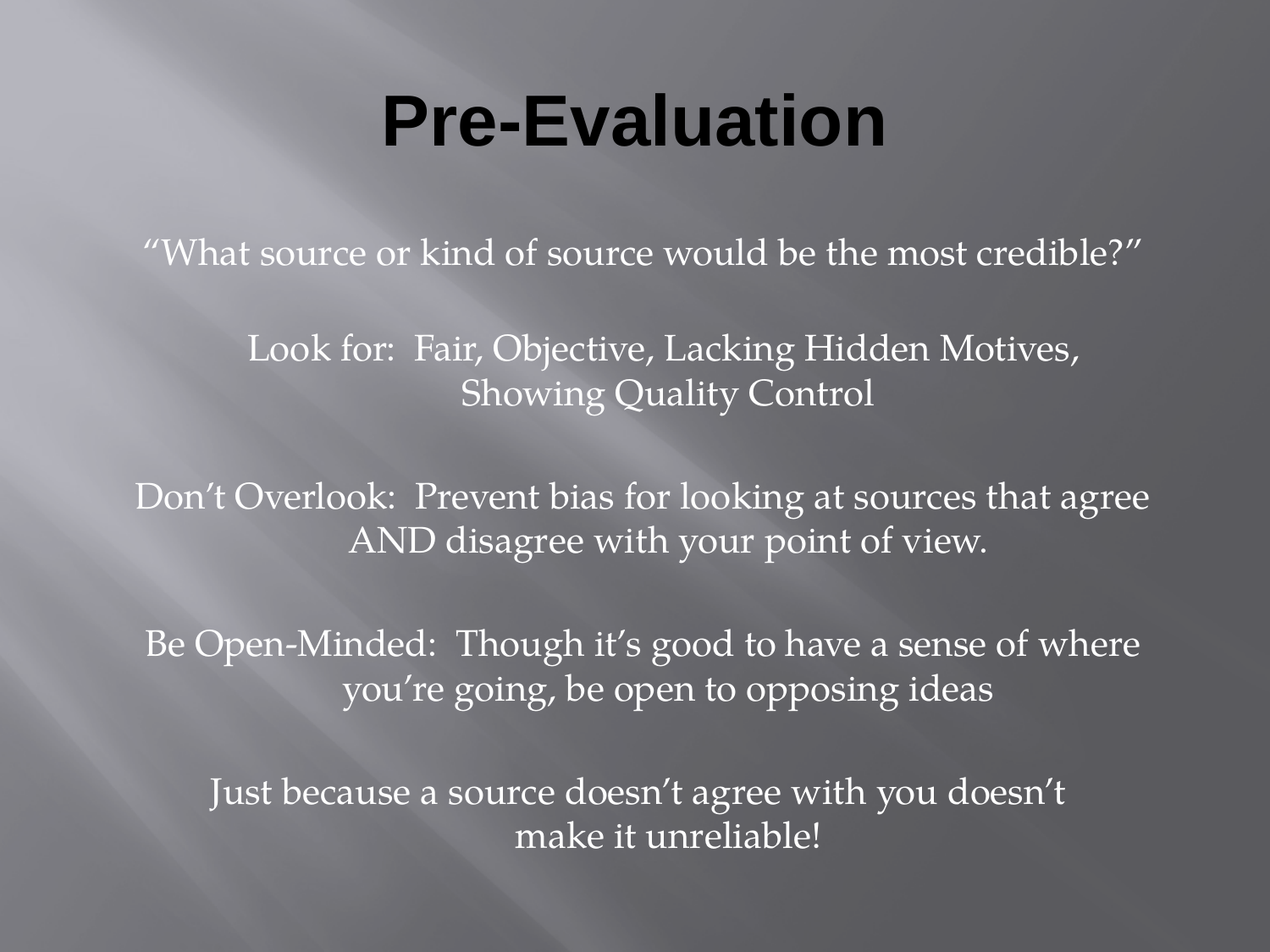

# Pre-Evaluation
“What source or kind of source would be the most credible?”
Look for:  Fair, Objective, Lacking Hidden Motives,
Showing Quality Control

Don’t Overlook:  Prevent bias for looking at sources that agree AND disagree with your point of view.

Be Open-Minded:  Though it’s good to have a sense of where you’re going, be open to opposing ideas

Just because a source doesn’t agree with you doesn’t
make it unreliable!